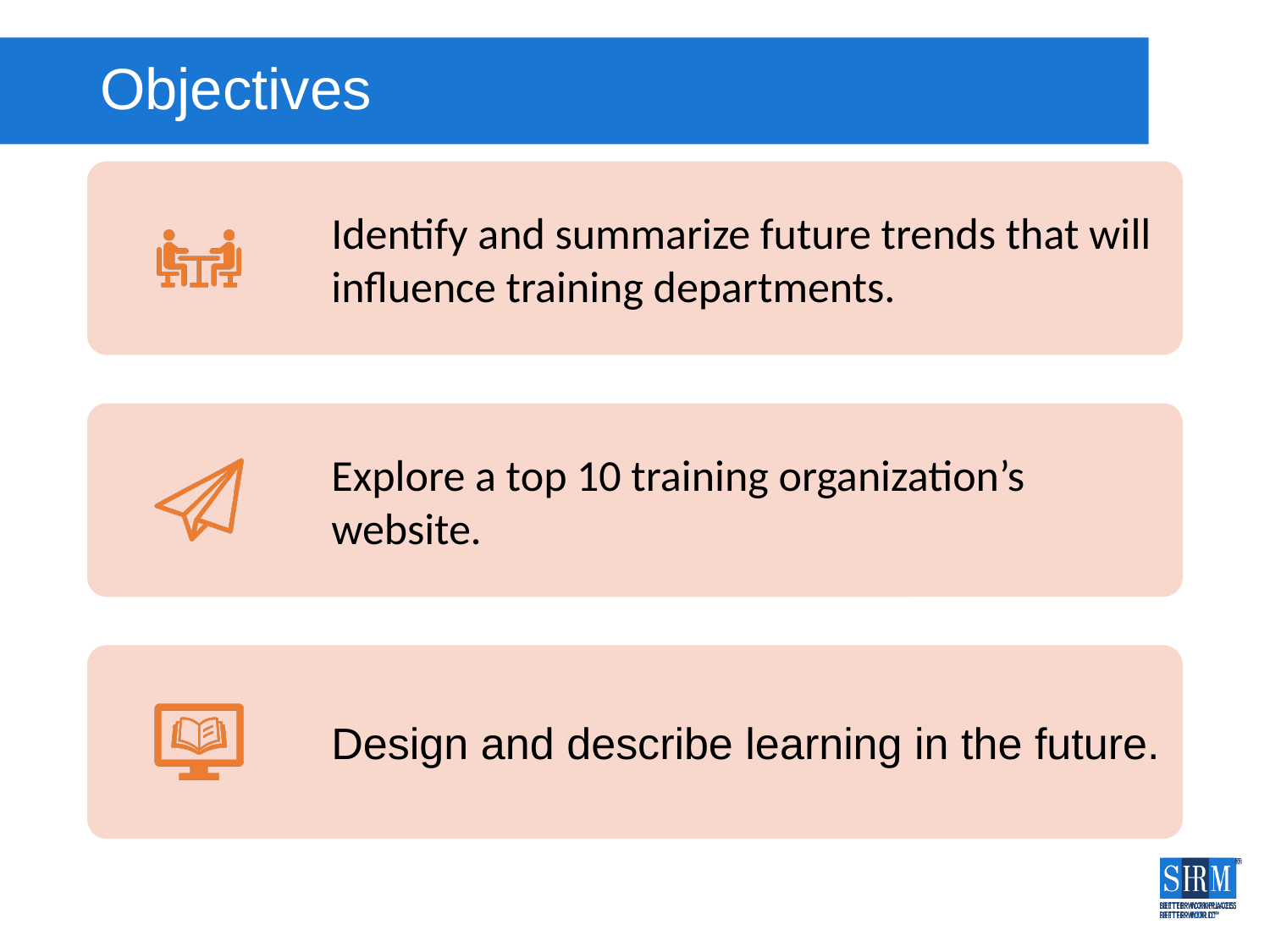

# Objectives
Identify and summarize future trends that will influence training departments.
Explore a top 10 training organization’s website.
Design and describe learning in the future.